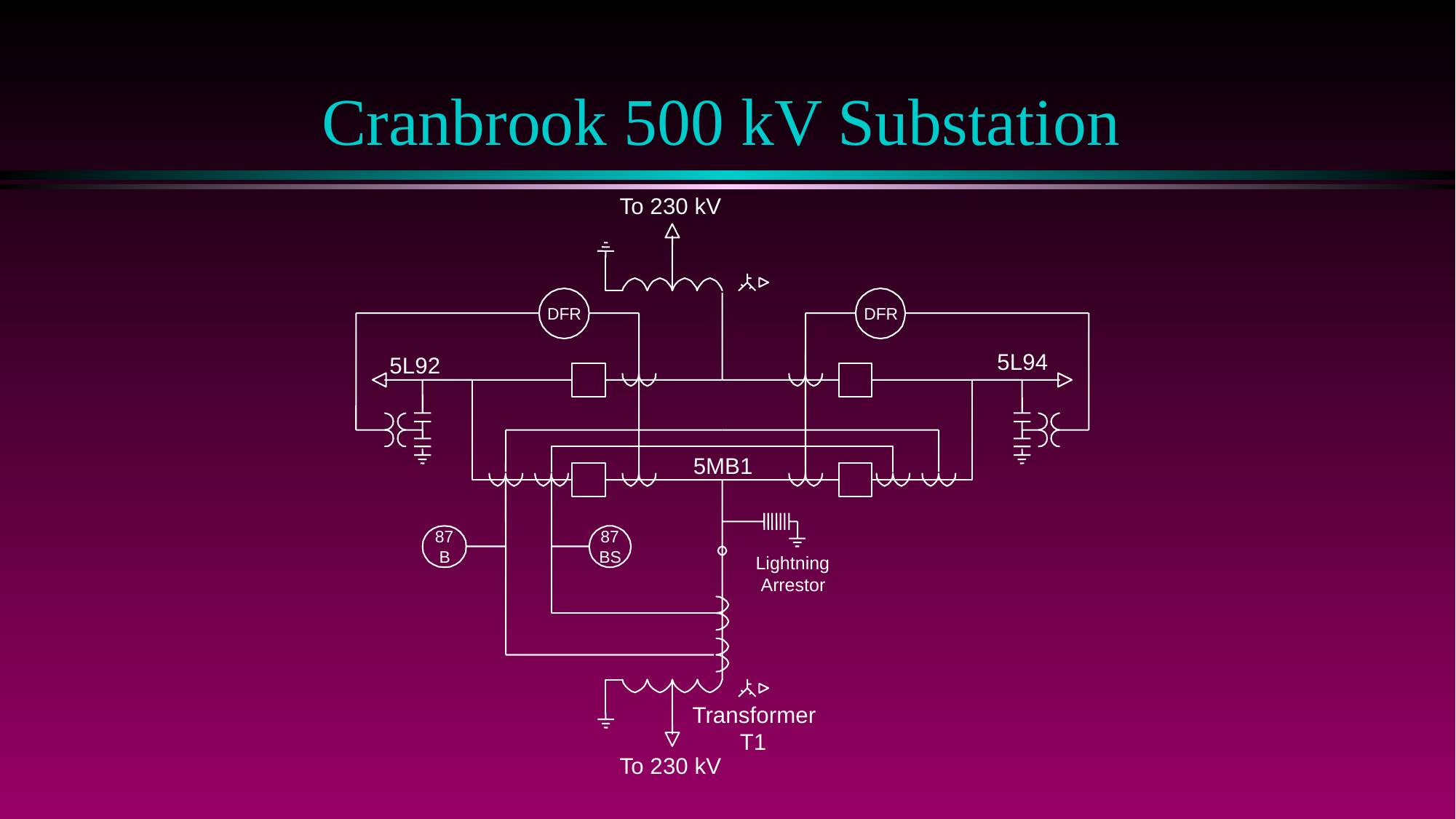

# Cranbrook 500 kV Substation
To 230 kV

DFR
DFR

5L94
5L92

5MB1

87
87

B
BS

Lightning

Arrestor

Transformer

T1

To 230 kV